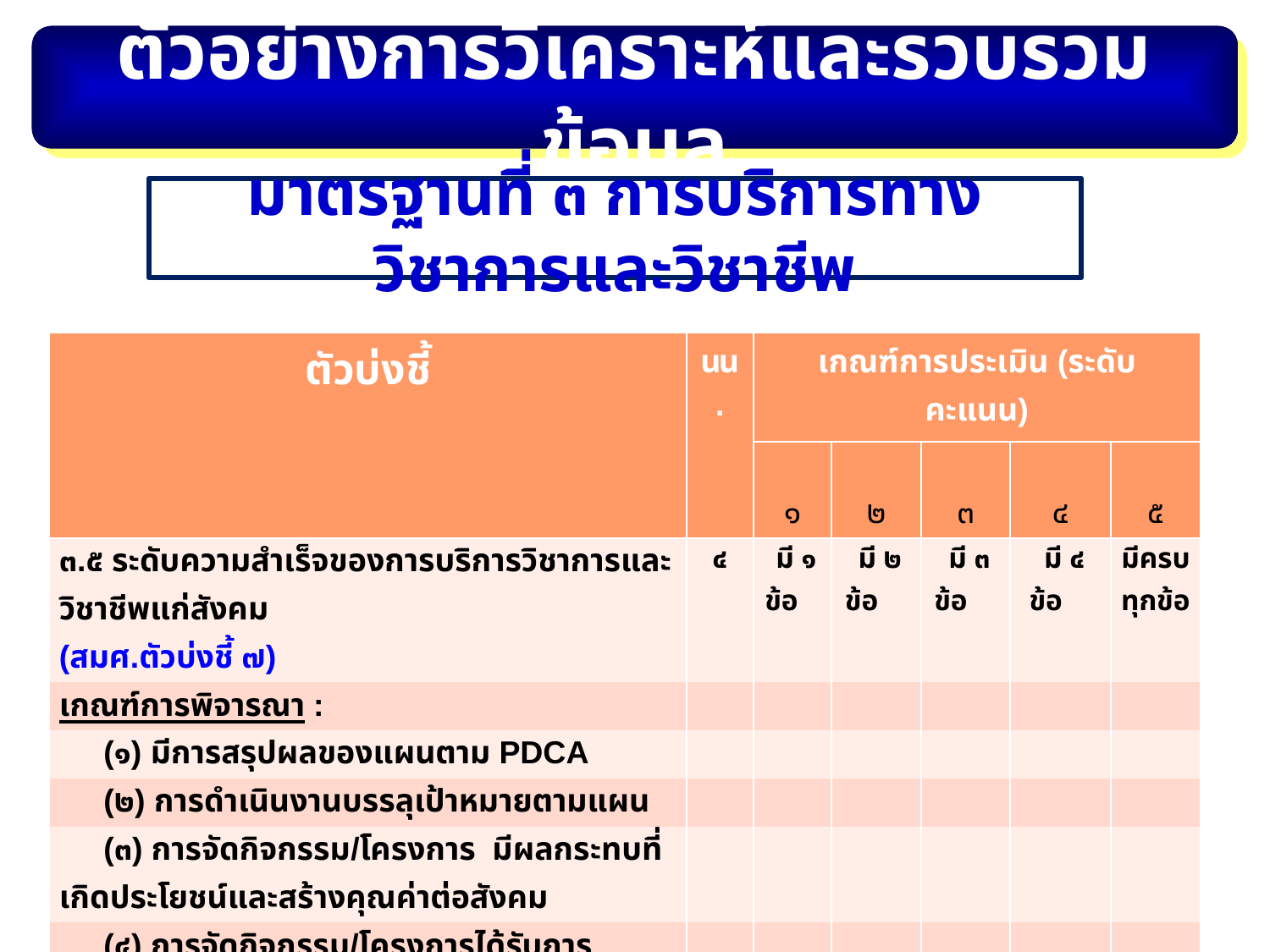

ตัวอย่างการวิเคราะห์และรวบรวมข้อมูล
มาตรฐานที่ ๓ การบริการทางวิชาการและวิชาชีพ
| ตัวบ่งชี้ | นน. | เกณฑ์การประเมิน (ระดับคะแนน) |  |  |  |  |
| --- | --- | --- | --- | --- | --- | --- |
|  |  | ๑ | ๒ | ๓ | ๔ | ๕ |
| ๓.๕ ระดับความสำเร็จของการบริการวิชาการและวิชาชีพแก่สังคม (สมศ.ตัวบ่งชี้ ๗) | ๔ | มี ๑ ข้อ | มี ๒ ข้อ | มี ๓ ข้อ | มี ๔ ข้อ | มีครบทุกข้อ |
| เกณฑ์การพิจารณา : |  |  |  |  |  |  |
| (๑) มีการสรุปผลของแผนตาม PDCA |  |  |  |  |  |  |
| (๒) การดำเนินงานบรรลุเป้าหมายตามแผน |  |  |  |  |  |  |
| (๓) การจัดกิจกรรม/โครงการ มีผลกระทบที่เกิดประโยชน์และสร้างคุณค่าต่อสังคม |  |  |  |  |  |  |
| (๔) การจัดกิจกรรม/โครงการได้รับการยกย่องระดับกองทัพ |  |  |  |  |  |  |
| (๕) การจัดกิจกรรม/โครงการได้รับการยกย่องระดับชาติ/นานาชาติ |  |  |  |  |  |  |
26/03/55
น.อ. หญิง ชมภู  พัฒนพงษ์ รอง ผอ.กปภ.ยศ.ทร.
15